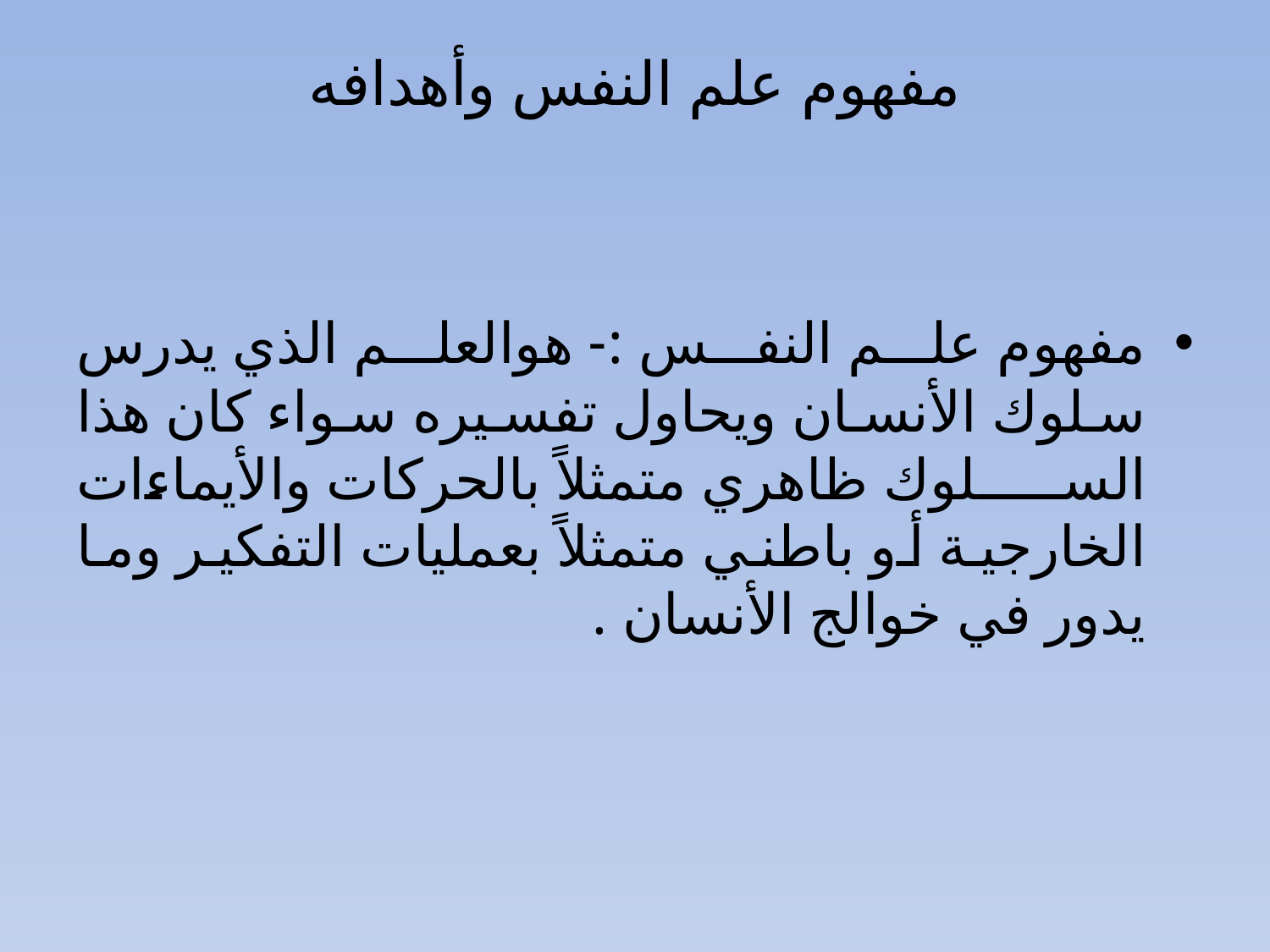

# مفهوم علم النفس وأهدافه

مفهوم علم النفس :- هوالعلم الذي يدرس سلوك الأنسان ويحاول تفسيره سواء كان هذا السلوك ظاهري متمثلاً بالحركات والأيماءات الخارجية أو باطني متمثلاً بعمليات التفكير وما يدور في خوالج الأنسان .